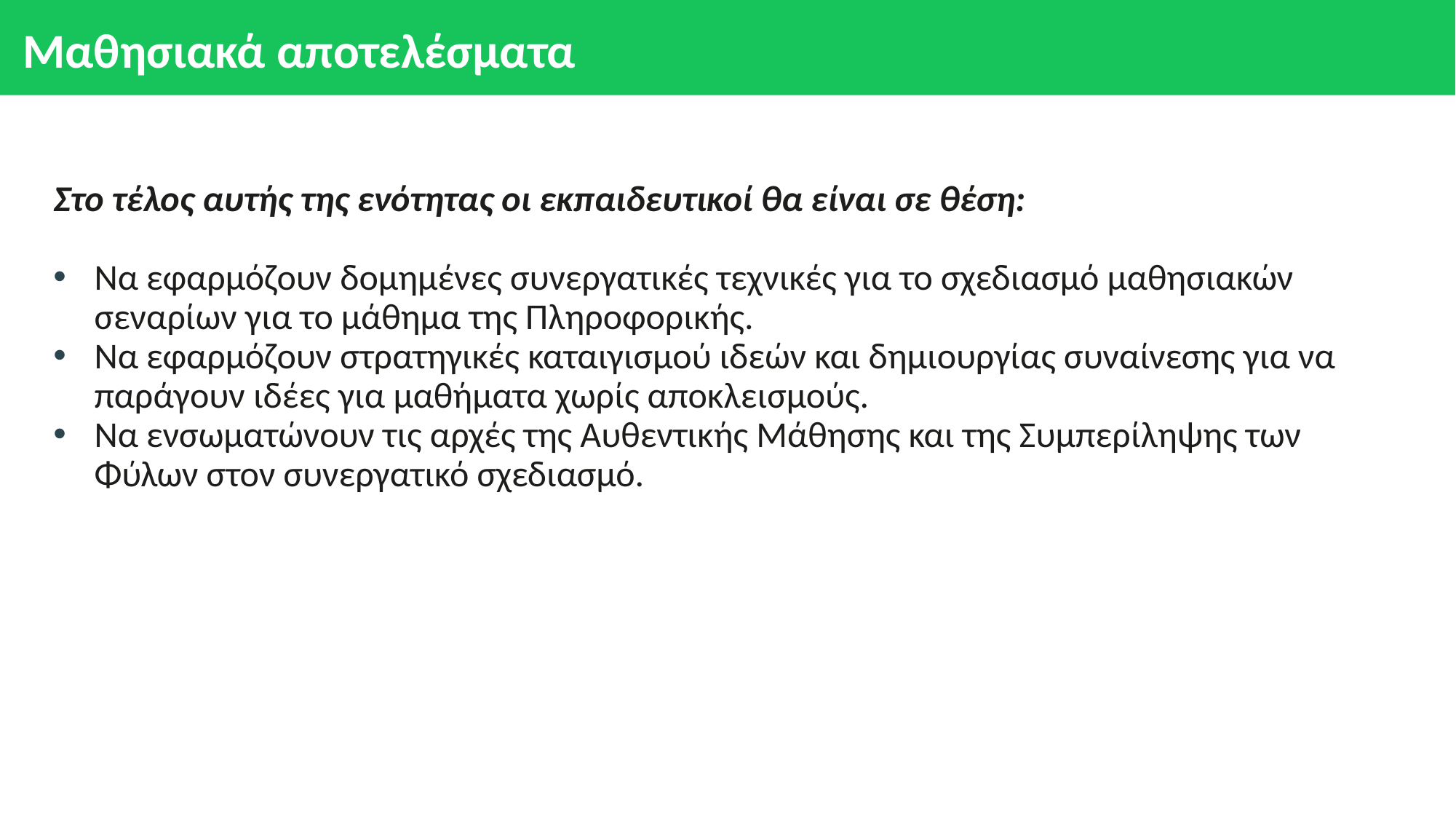

# Μαθησιακά αποτελέσματα
Στο τέλος αυτής της ενότητας οι εκπαιδευτικοί θα είναι σε θέση:

Να εφαρμόζουν δομημένες συνεργατικές τεχνικές για το σχεδιασμό μαθησιακών σεναρίων για το μάθημα της Πληροφορικής.
Να εφαρμόζουν στρατηγικές καταιγισμού ιδεών και δημιουργίας συναίνεσης για να παράγουν ιδέες για μαθήματα χωρίς αποκλεισμούς.
Να ενσωματώνουν τις αρχές της Αυθεντικής Μάθησης και της Συμπερίληψης των Φύλων στον συνεργατικό σχεδιασμό.